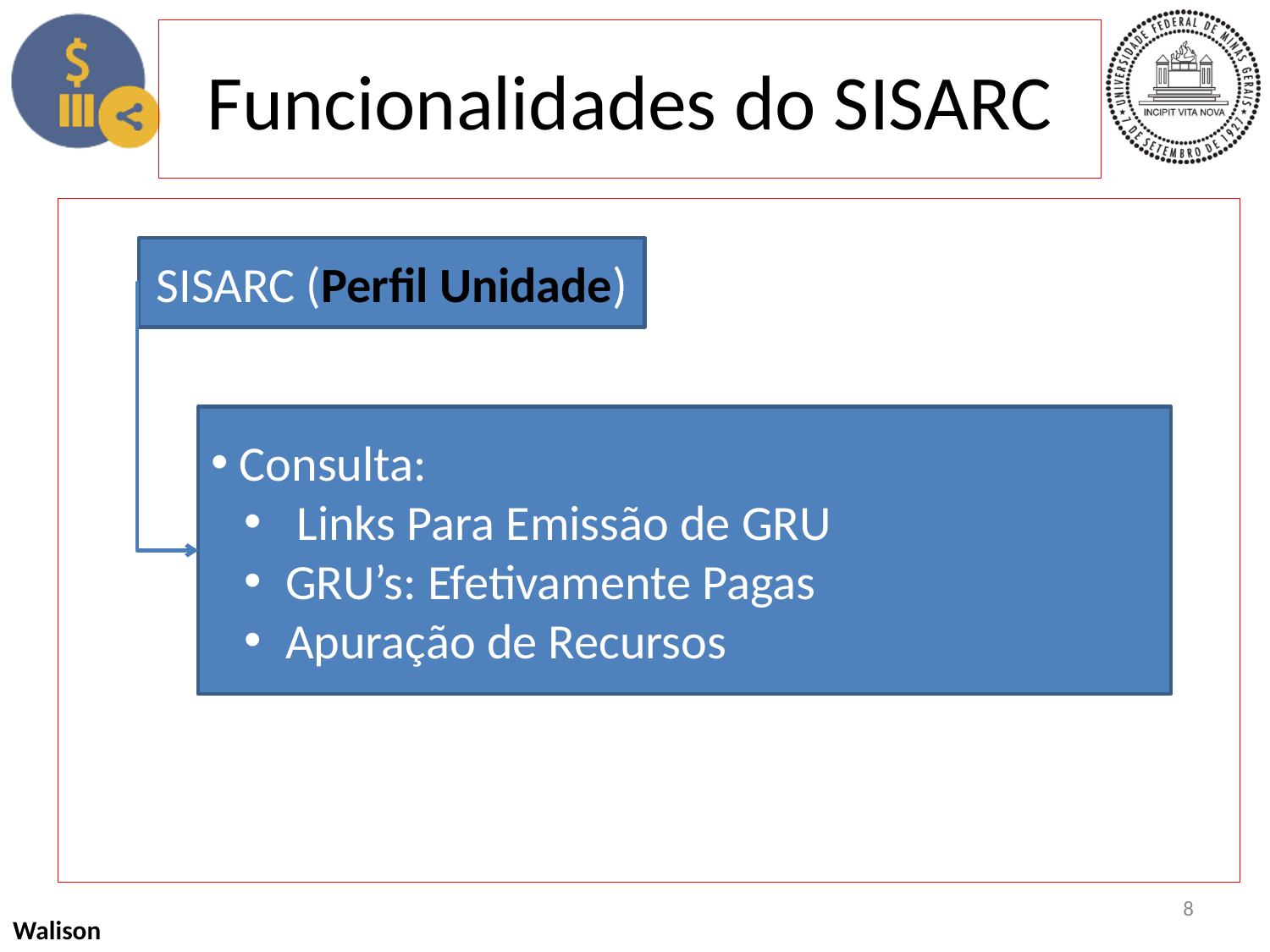

# Funcionalidades do SISARC

SISARC (Perfil Unidade)
 Consulta:
  Links Para Emissão de GRU
 GRU’s: Efetivamente Pagas
 Apuração de Recursos
8